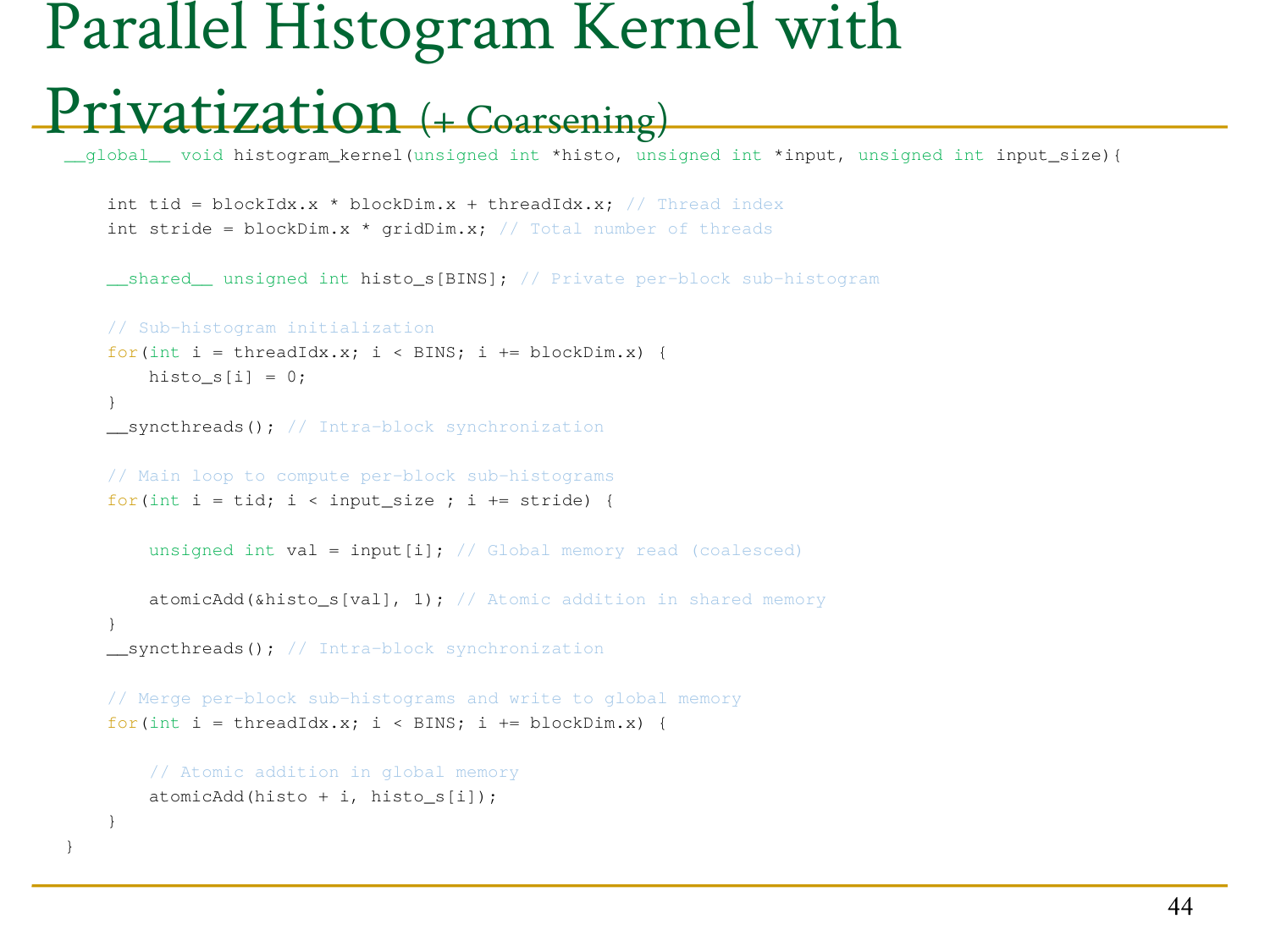

# Parallel Histogram Kernel with Privatization (+ Coarsening)
__global__ void histogram_kernel(unsigned int *histo, unsigned int *input, unsigned int input_size){

    int tid = blockIdx.x * blockDim.x + threadIdx.x; // Thread index
    int stride = blockDim.x * gridDim.x; // Total number of threads

    __shared__ unsigned int histo_s[BINS]; // Private per-block sub-histogram

    // Sub-histogram initialization
    for(int i = threadIdx.x; i < BINS; i += blockDim.x) {
        histo_s[i] = 0;
    }
    __syncthreads(); // Intra-block synchronization

    // Main loop to compute per-block sub-histograms
    for(int i = tid; i < input_size ; i += stride) {

        unsigned int val = input[i]; // Global memory read (coalesced)

        atomicAdd(&histo_s[val], 1); // Atomic addition in shared memory
    }
    __syncthreads(); // Intra-block synchronization

    // Merge per-block sub-histograms and write to global memory
    for(int i = threadIdx.x; i < BINS; i += blockDim.x) {

        // Atomic addition in global memory
        atomicAdd(histo + i, histo_s[i]);
    }
}
44